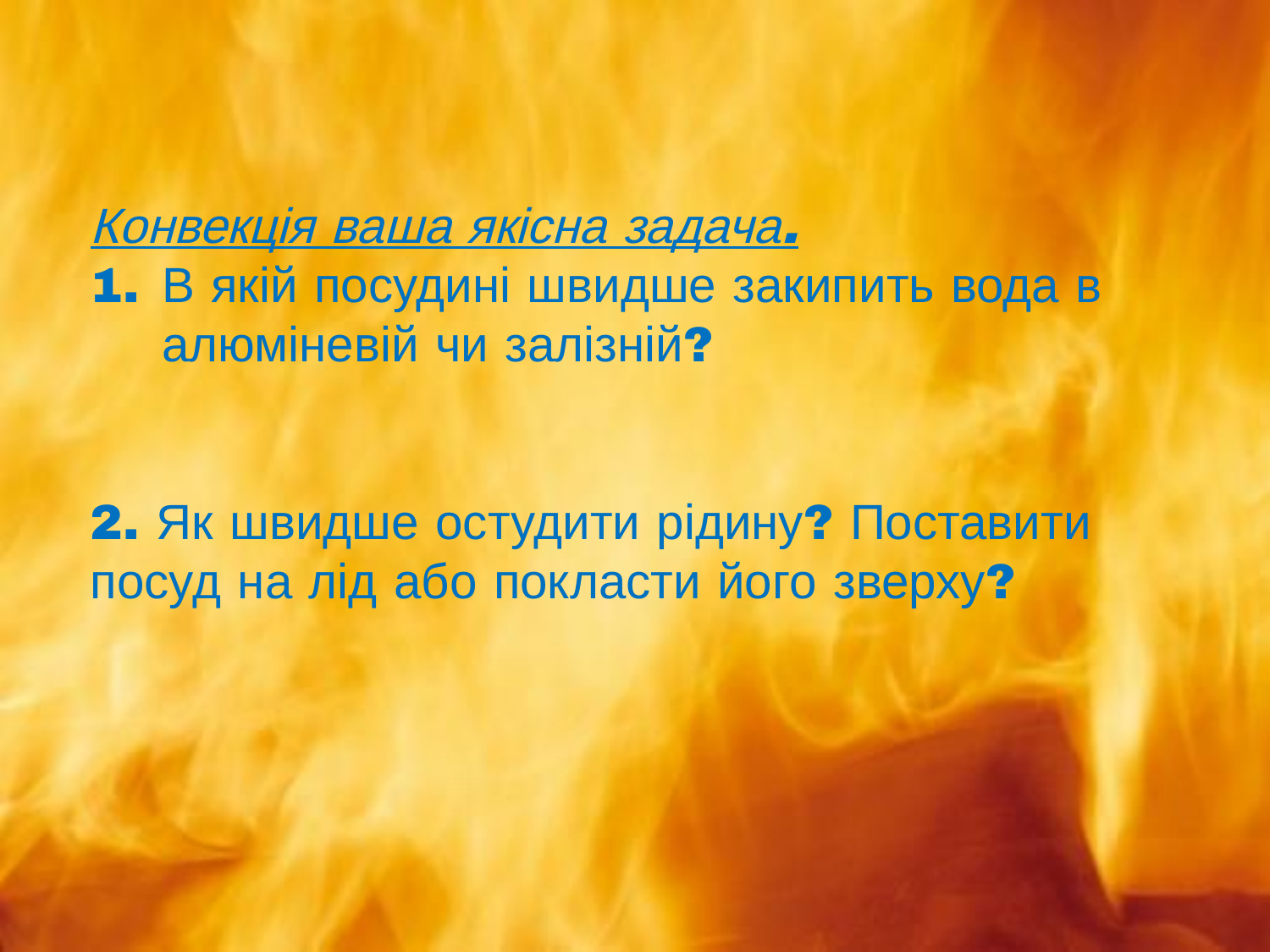

Конвекція ваша якісна задача.
В якій посудині швидше закипить вода в алюміневій чи залізній?

2. Як швидше остудити рідину? Поставити посуд на лід або покласти його зверху?